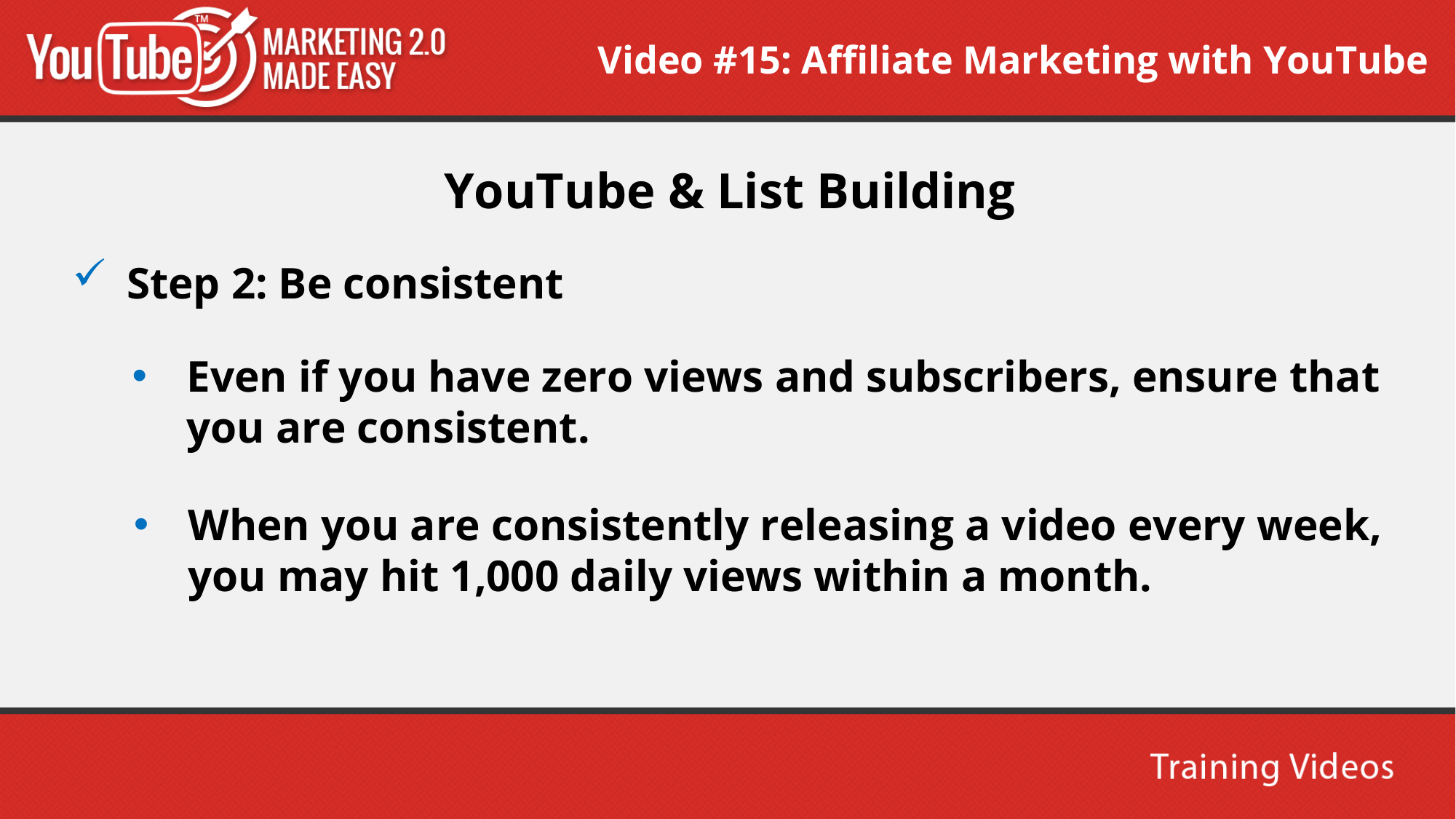

Video #15: Affiliate Marketing with YouTube
 YouTube & List Building
Step 2: Be consistent
Even if you have zero views and subscribers, ensure that you are consistent.
When you are consistently releasing a video every week, you may hit 1,000 daily views within a month.